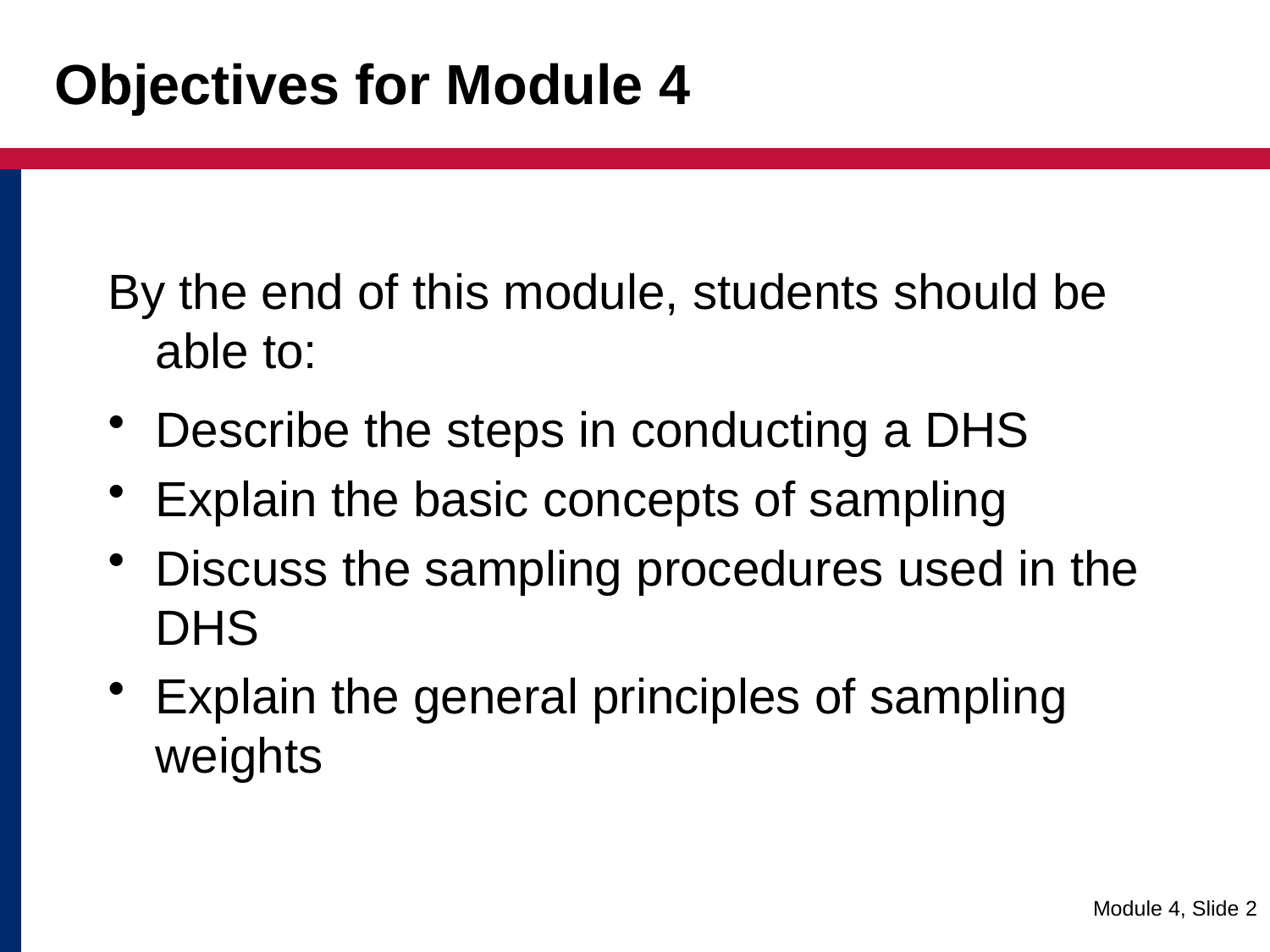

# Objectives for Module 4
By the end of this module, students should be able to:
Describe the steps in conducting a DHS
Explain the basic concepts of sampling
Discuss the sampling procedures used in the DHS
Explain the general principles of sampling weights

 Module 4, Slide 2